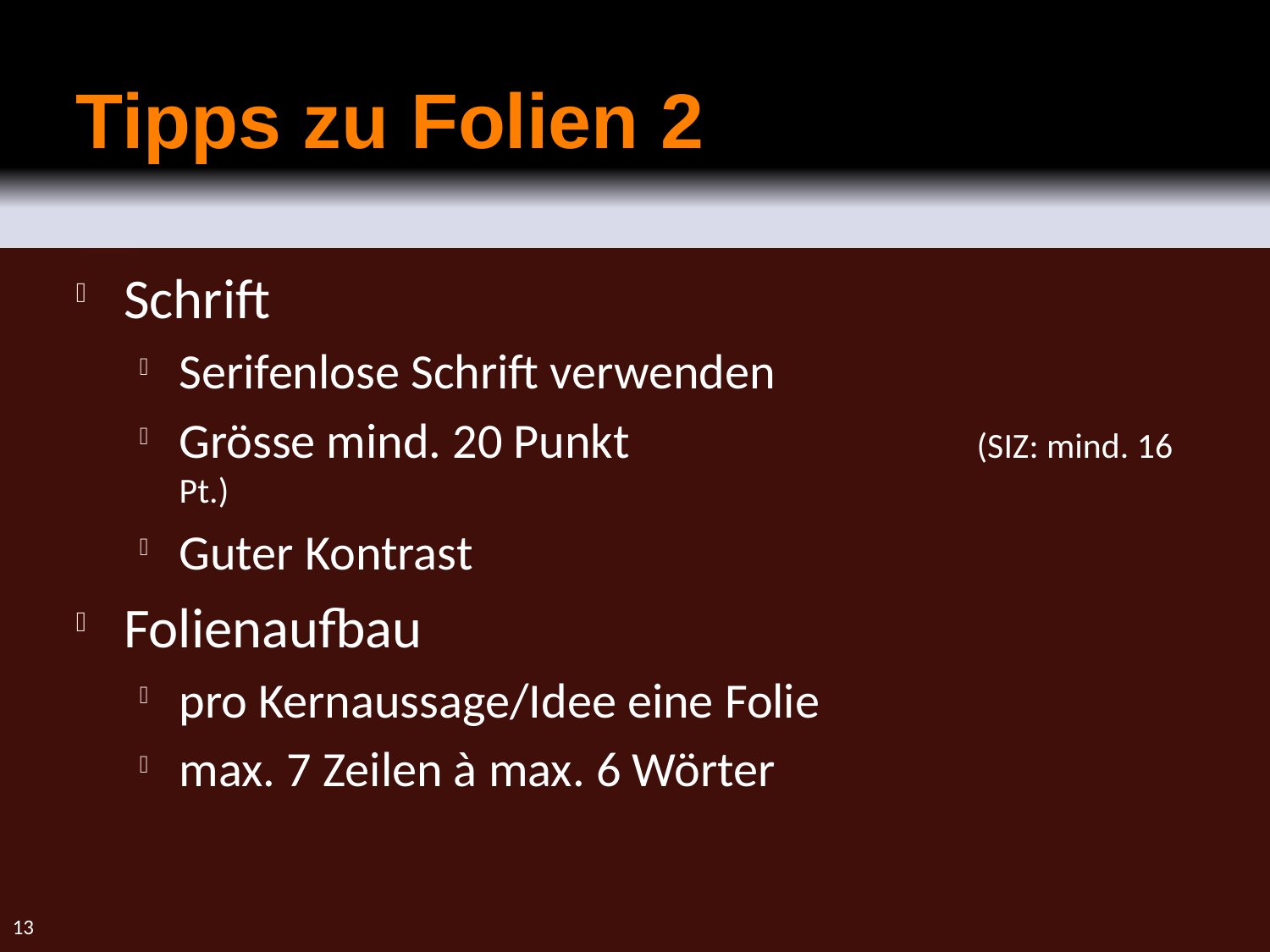

# Tipps zu Folien 2
Schrift
Serifenlose Schrift verwenden
Grösse mind. 20 Punkt	(SIZ: mind. 16 Pt.)
Guter Kontrast
Folienaufbau
pro Kernaussage/Idee eine Folie
max. 7 Zeilen à max. 6 Wörter

13